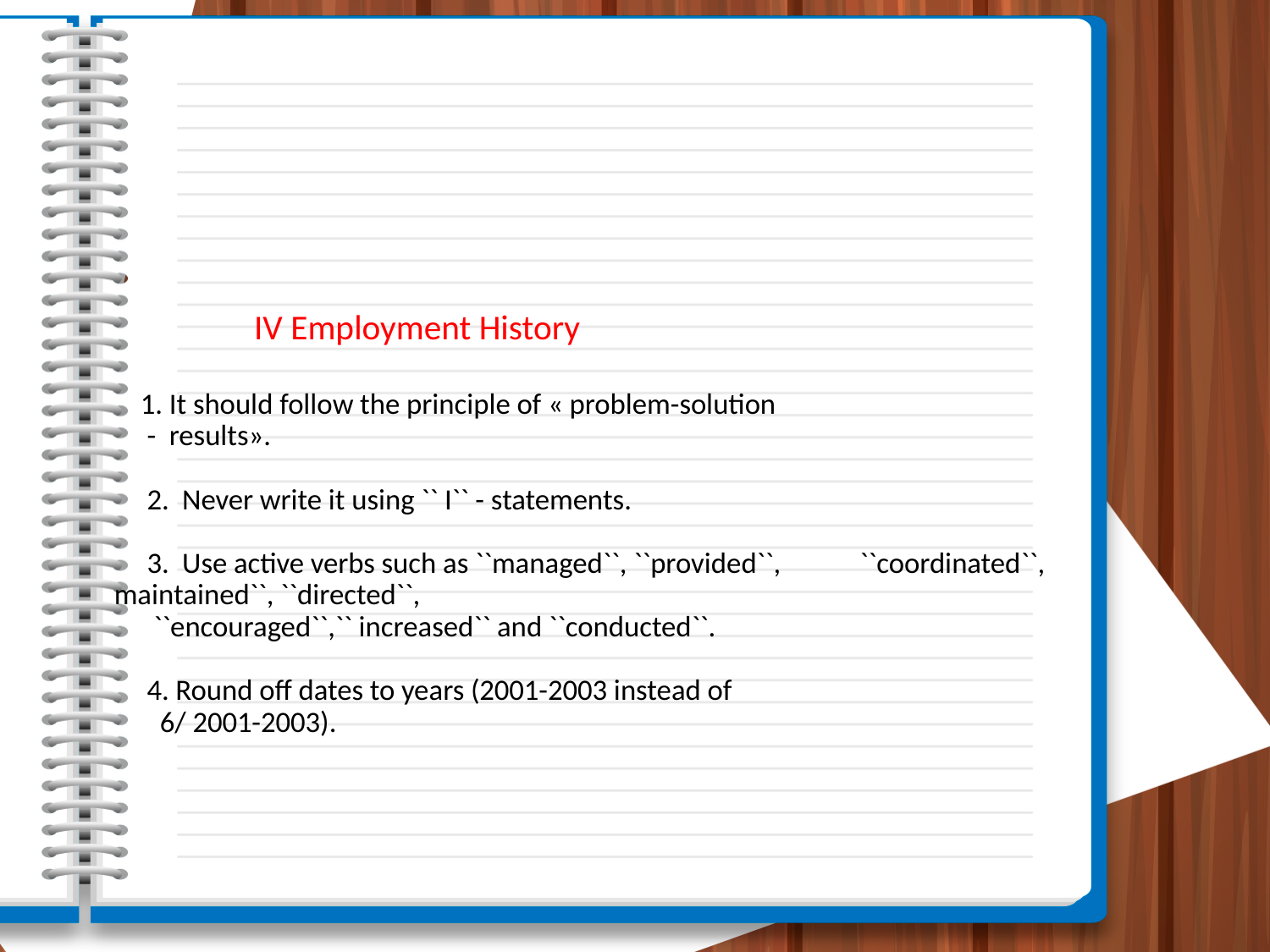

# IV Employment History 1. It should follow the principle of « problem-solution -  results». 2.  Never write it using `` I`` - statements. 3.  Use active verbs such as ``managed``, ``provided``,            ``coordinated``, maintained``, ``directed``, ``encouraged``,`` increased`` and ``conducted``. 4. Round off dates to years (2001-2003 instead of 6/ 2001-2003).